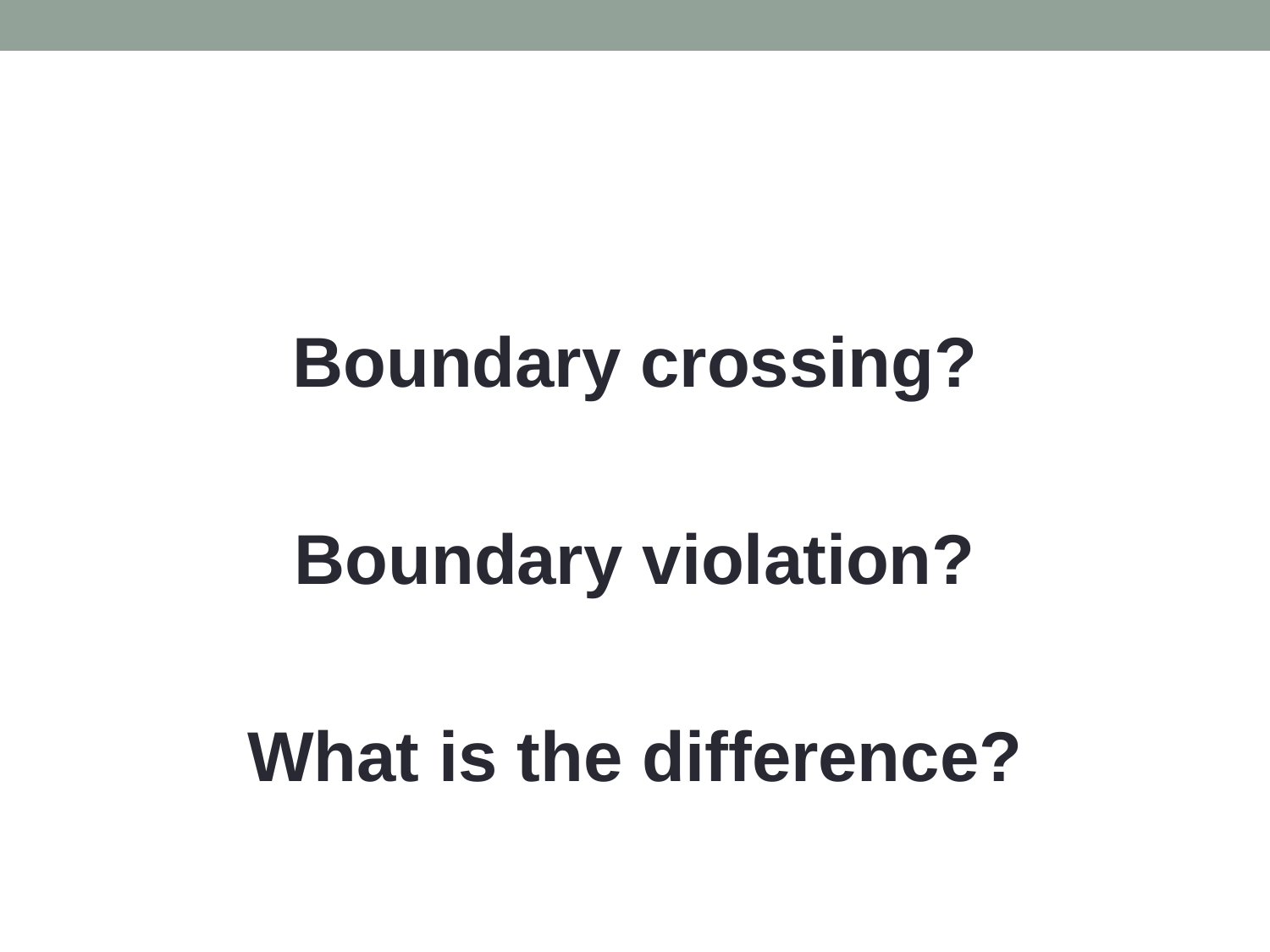

#

Boundary crossing?

Boundary violation?

What is the difference?